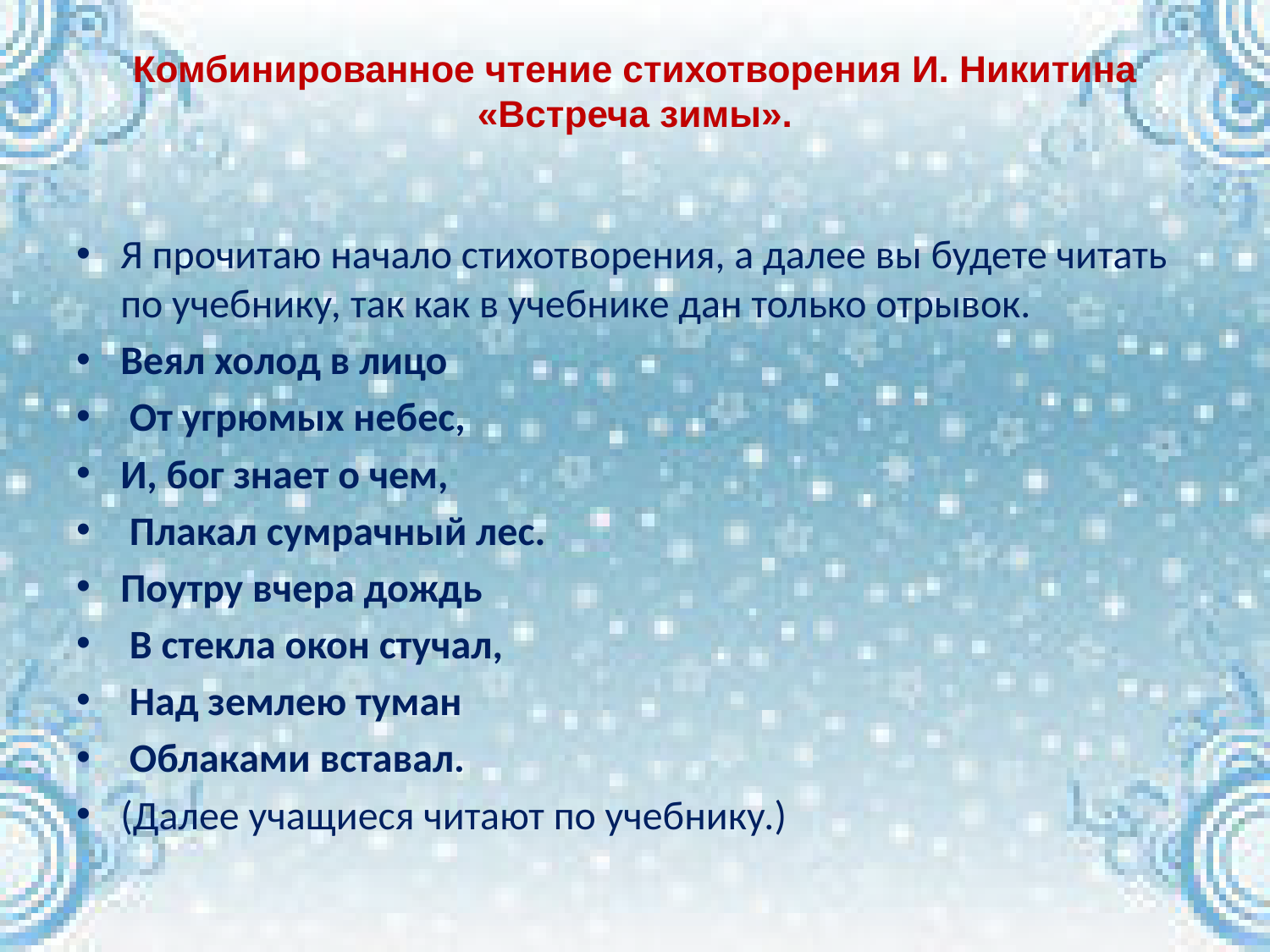

# Комбинированное чтение стихотворения И. Никитина «Встреча зимы».
Я прочитаю начало стихотворения, а далее вы будете читать по учебнику, так как в учебнике дан только отрывок.
Веял холод в лицо
 От угрюмых небес,
И, бог знает о чем,
 Плакал сумрачный лес.
Поутру вчера дождь
 В стекла окон стучал,
 Над землею туман
 Облаками вставал.
(Далее учащиеся читают по учебнику.)